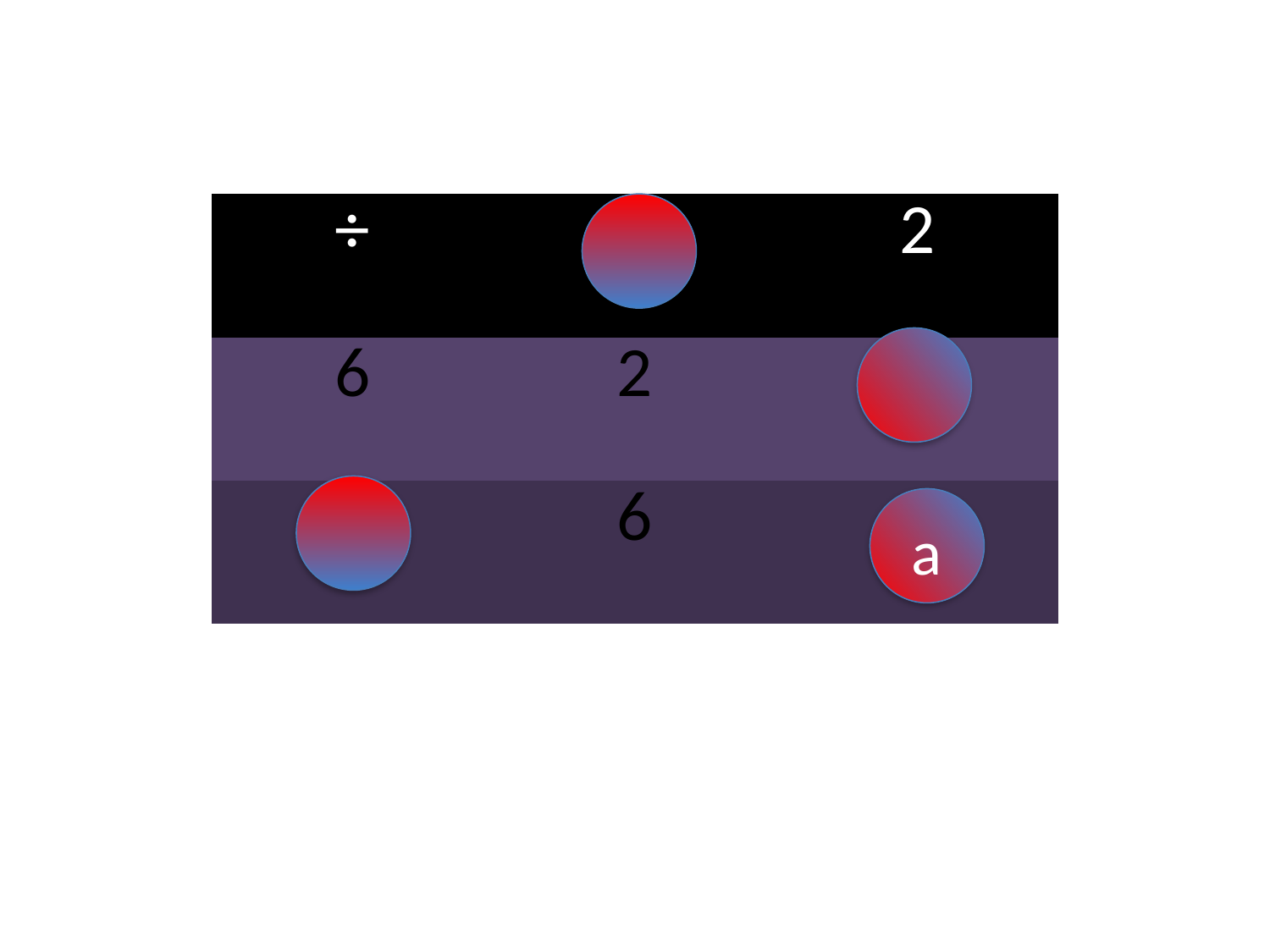

| ÷ | 3 | 2 |
| --- | --- | --- |
| 6 | 2 | 3 |
| 18 | 6 | 9 |

a